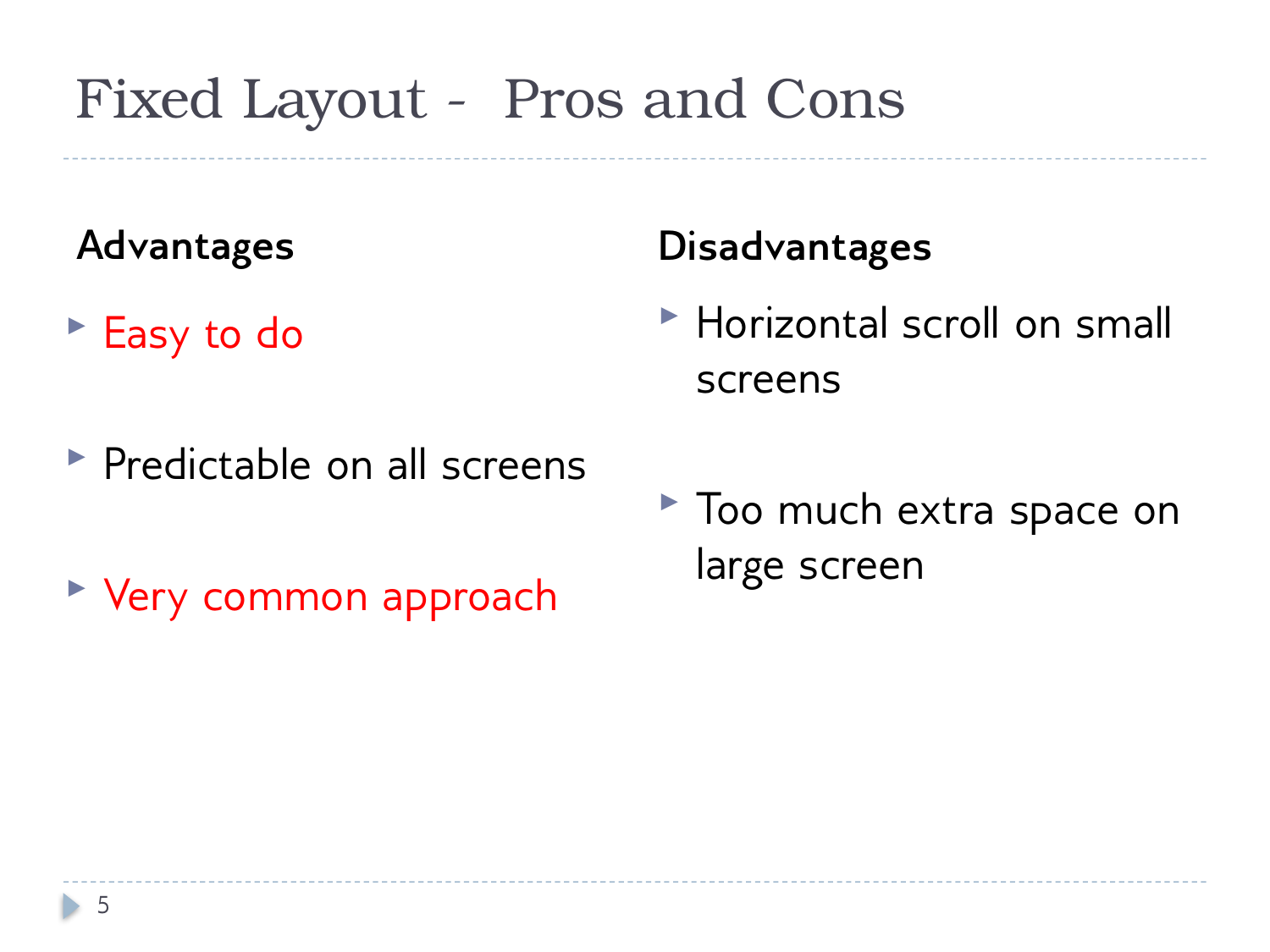

# Fixed Layout -  Pros and Cons
Advantages
Disadvantages
Horizontal scroll on small screens

Too much extra space on large screen
Easy to do

Predictable on all screens

Very common approach

5